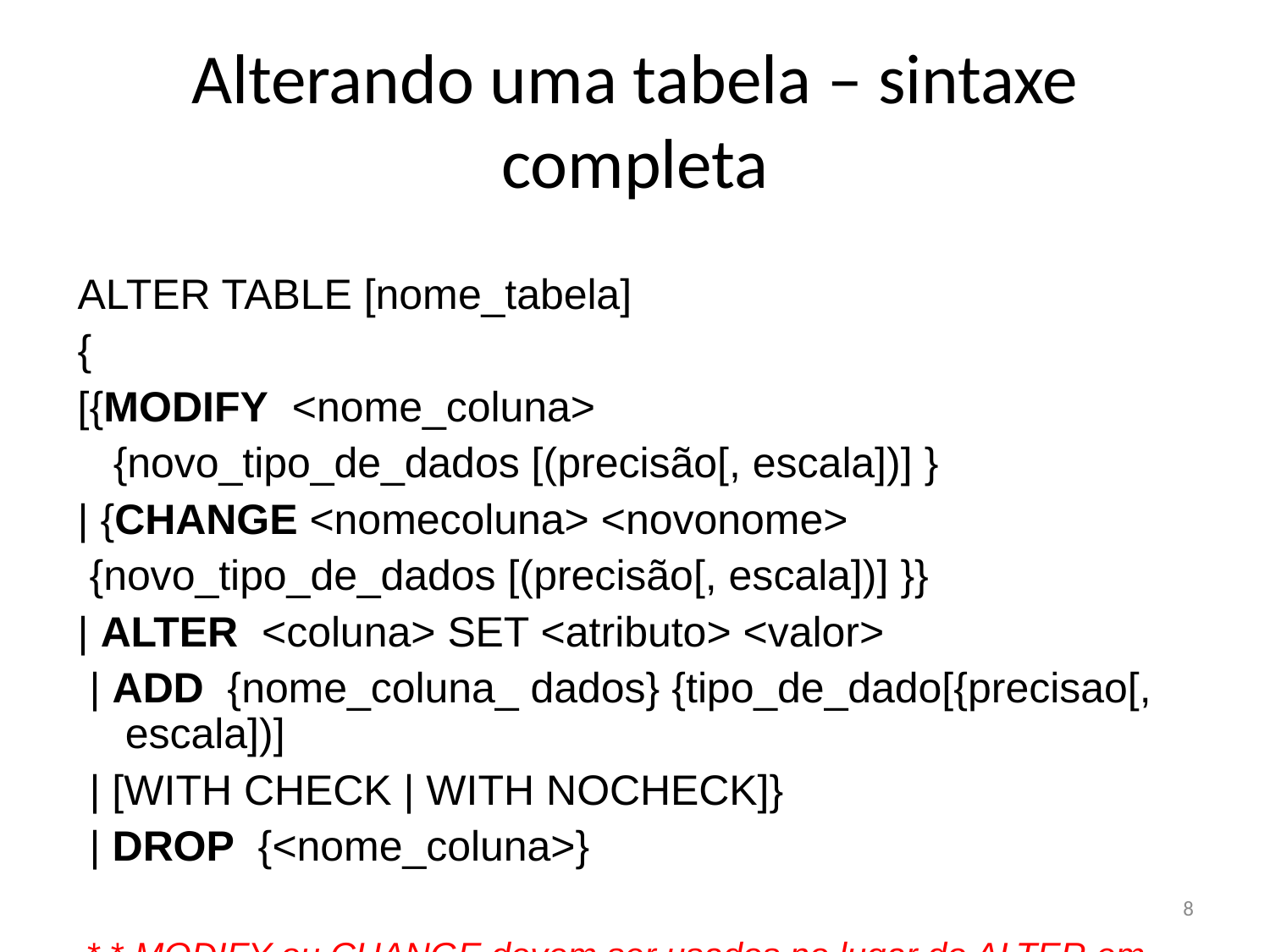

# Alterando uma tabela – sintaxe completa
ALTER TABLE [nome_tabela]
{
[{MODIFY  <nome_coluna>
   {novo_tipo_de_dados [(precisão[, escala])] }
| {CHANGE <nomecoluna> <novonome>
 {novo_tipo_de_dados [(precisão[, escala])] }}
| ALTER  <coluna> SET <atributo> <valor>
 | ADD  {nome_coluna_ dados} {tipo_de_dado[{precisao[, escala])]
 | [WITH CHECK | WITH NOCHECK]}
 | DROP  {<nome_coluna>}

 * * MODIFY ou CHANGE devem ser usados no lugar do ALTER em alguns casos
8